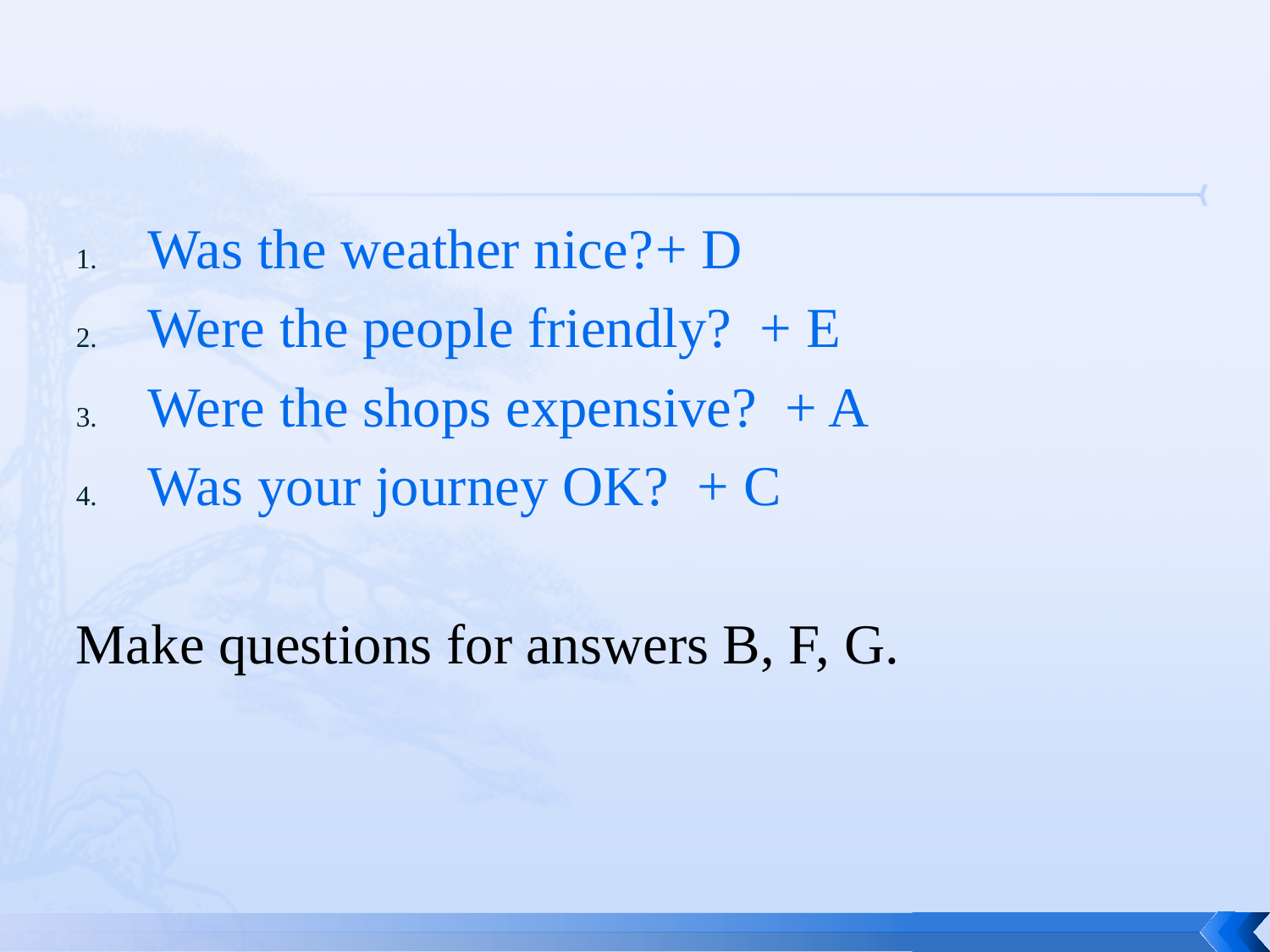

Was the weather nice?	+ D
Were the people friendly?  + E
Were the shops expensive?  + A
Was your journey OK?  + C

Make questions for answers B, F, G.